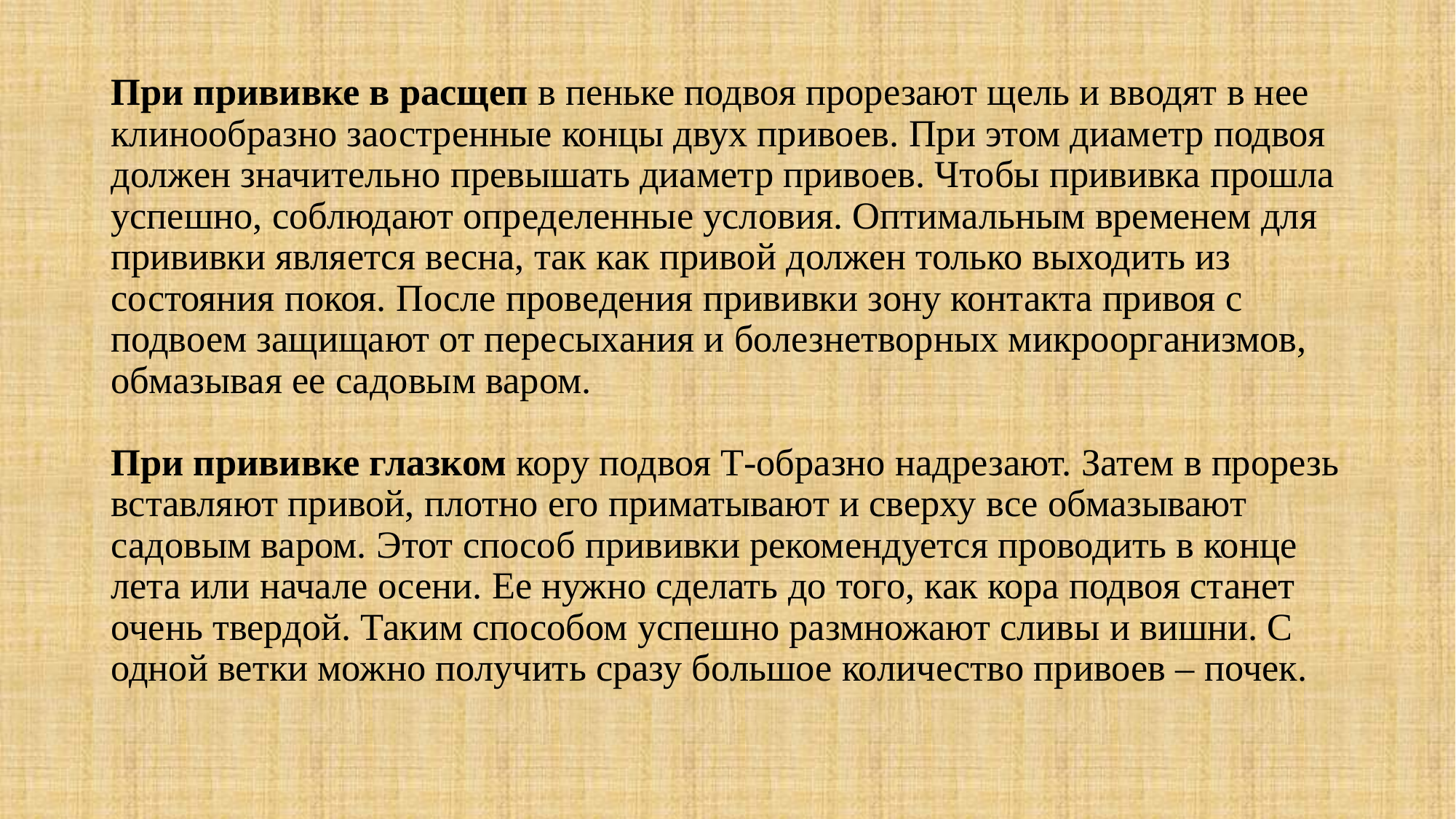

# При прививке в расщеп в пеньке подвоя прорезают щель и вводят в нее клинообразно заостренные концы двух привоев. При этом диаметр подвоя должен значительно превышать диаметр привоев. Чтобы прививка прошла успешно, соблюдают определенные условия. Оптимальным временем для прививки является весна, так как привой должен только выходить из состояния покоя. После проведения прививки зону контакта привоя с подвоем защищают от пересыхания и болезнетворных микроорганизмов, обмазывая ее садовым варом. При прививке глазком кору подвоя Т-образно надрезают. Затем в прорезь вставляют привой, плотно его приматывают и сверху все обмазывают садовым варом. Этот способ прививки рекомендуется проводить в конце лета или начале осени. Ее нужно сделать до того, как кора подвоя станет очень твердой. Таким способом успешно размножают сливы и вишни. С одной ветки можно получить сразу большое количество привоев – почек.